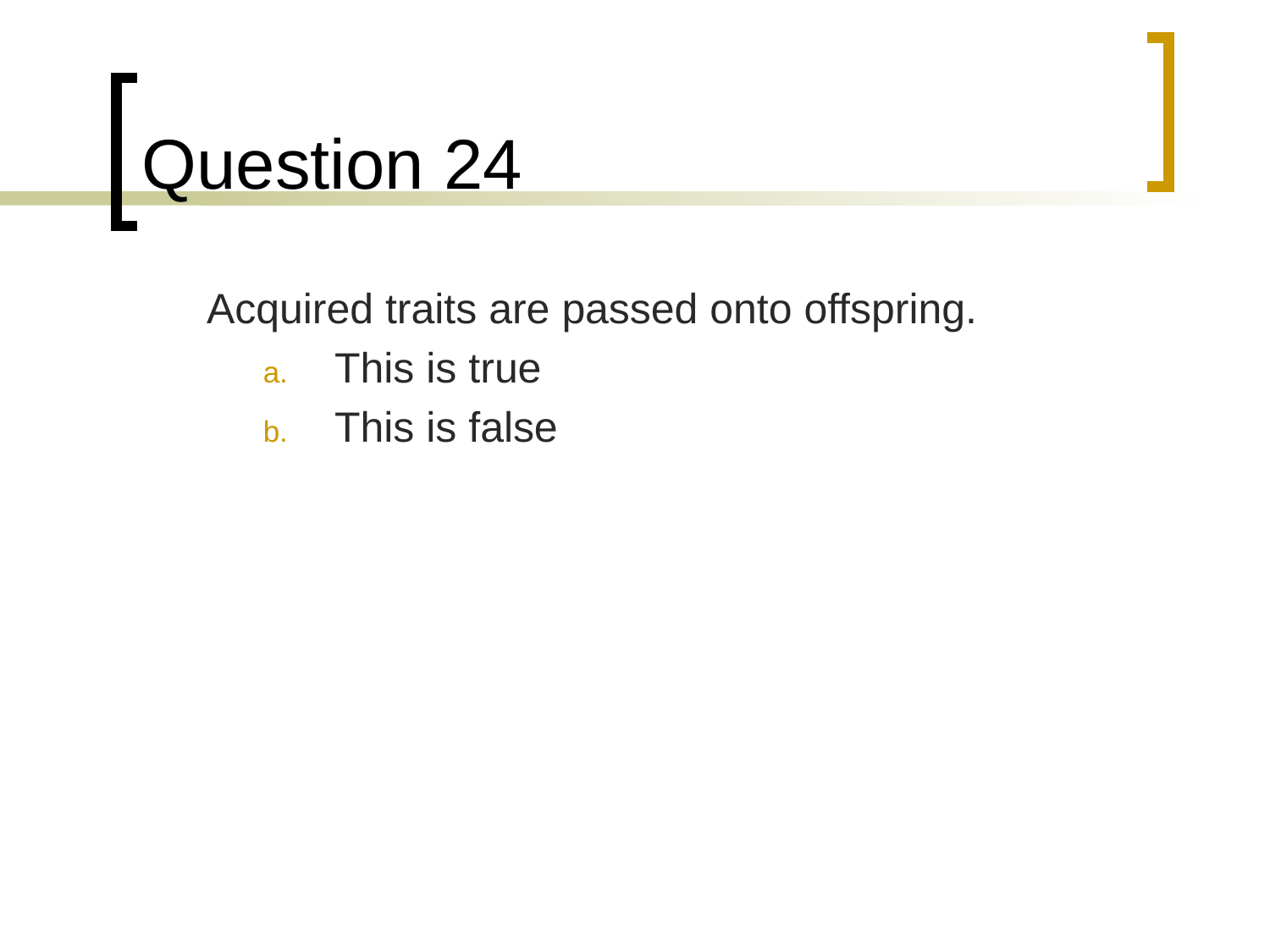

# Question 24
	Acquired traits are passed onto offspring.
This is true
This is false